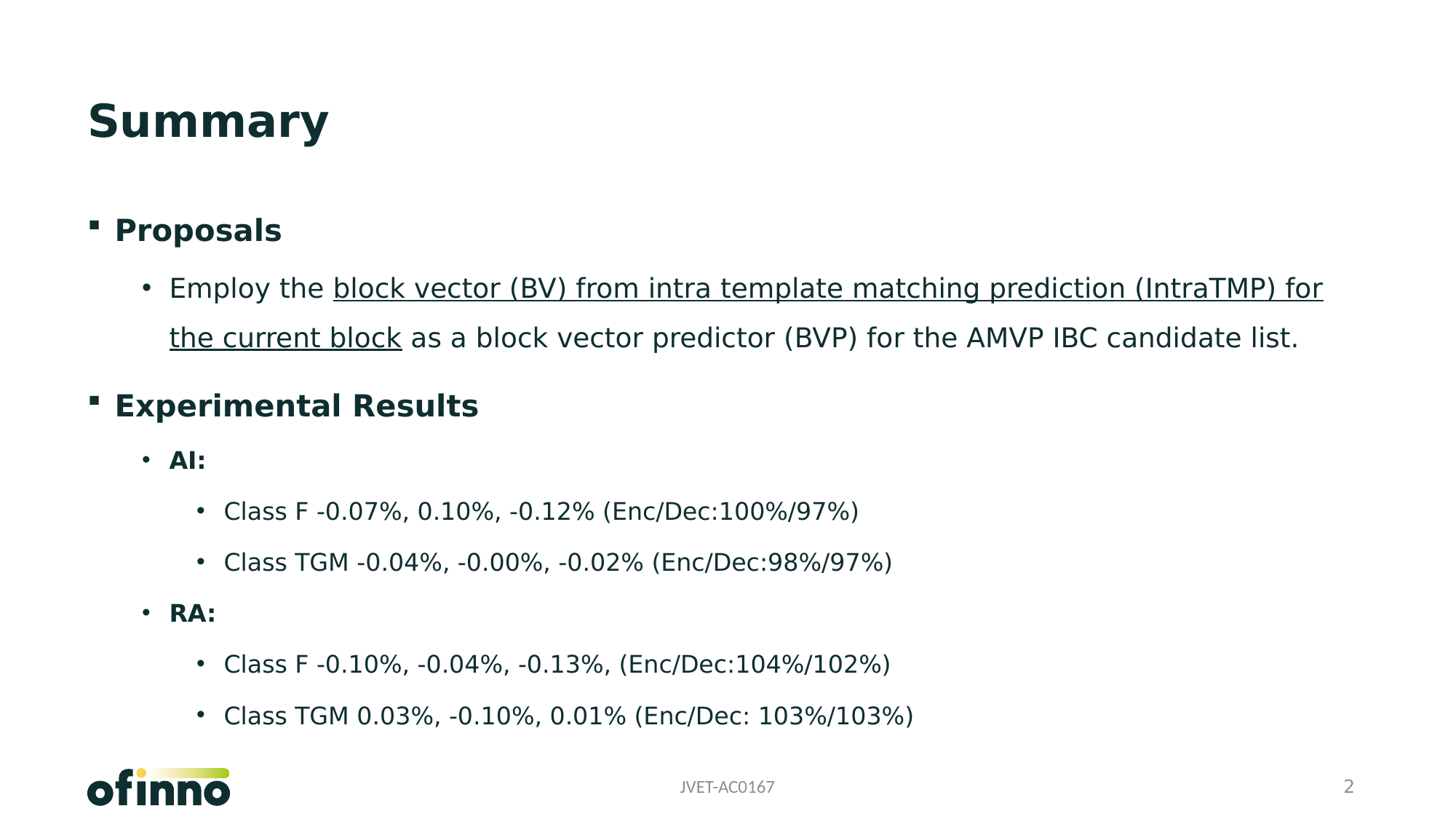

# Summary
Proposals
Employ the block vector (BV) from intra template matching prediction (IntraTMP) for the current block as a block vector predictor (BVP) for the AMVP IBC candidate list.
Experimental Results
AI:
Class F -0.07%, 0.10%, -0.12% (Enc/Dec:100%/97%)
Class TGM -0.04%, -0.00%, -0.02% (Enc/Dec:98%/97%)
RA:
Class F -0.10%, -0.04%, -0.13%, (Enc/Dec:104%/102%)
Class TGM 0.03%, -0.10%, 0.01% (Enc/Dec: 103%/103%)

JVET-AC0167
2